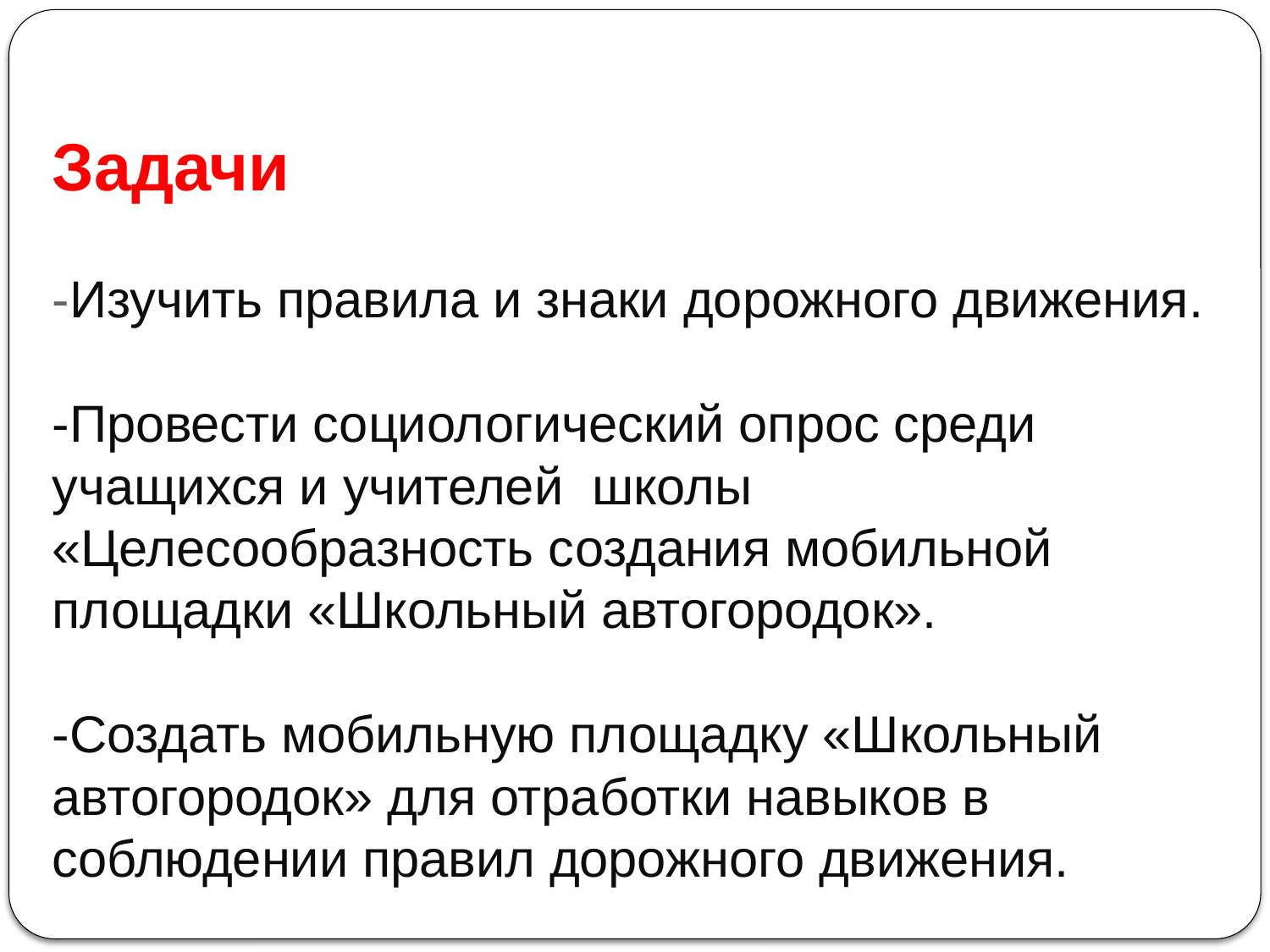

# Задачи -Изучить правила и знаки дорожного движения. -Провести социологический опрос среди учащихся и учителей  школы «Целесообразность создания мобильной площадки «Школьный автогородок». -Создать мобильную площадку «Школьный автогородок» для отработки навыков в соблюдении правил дорожного движения.